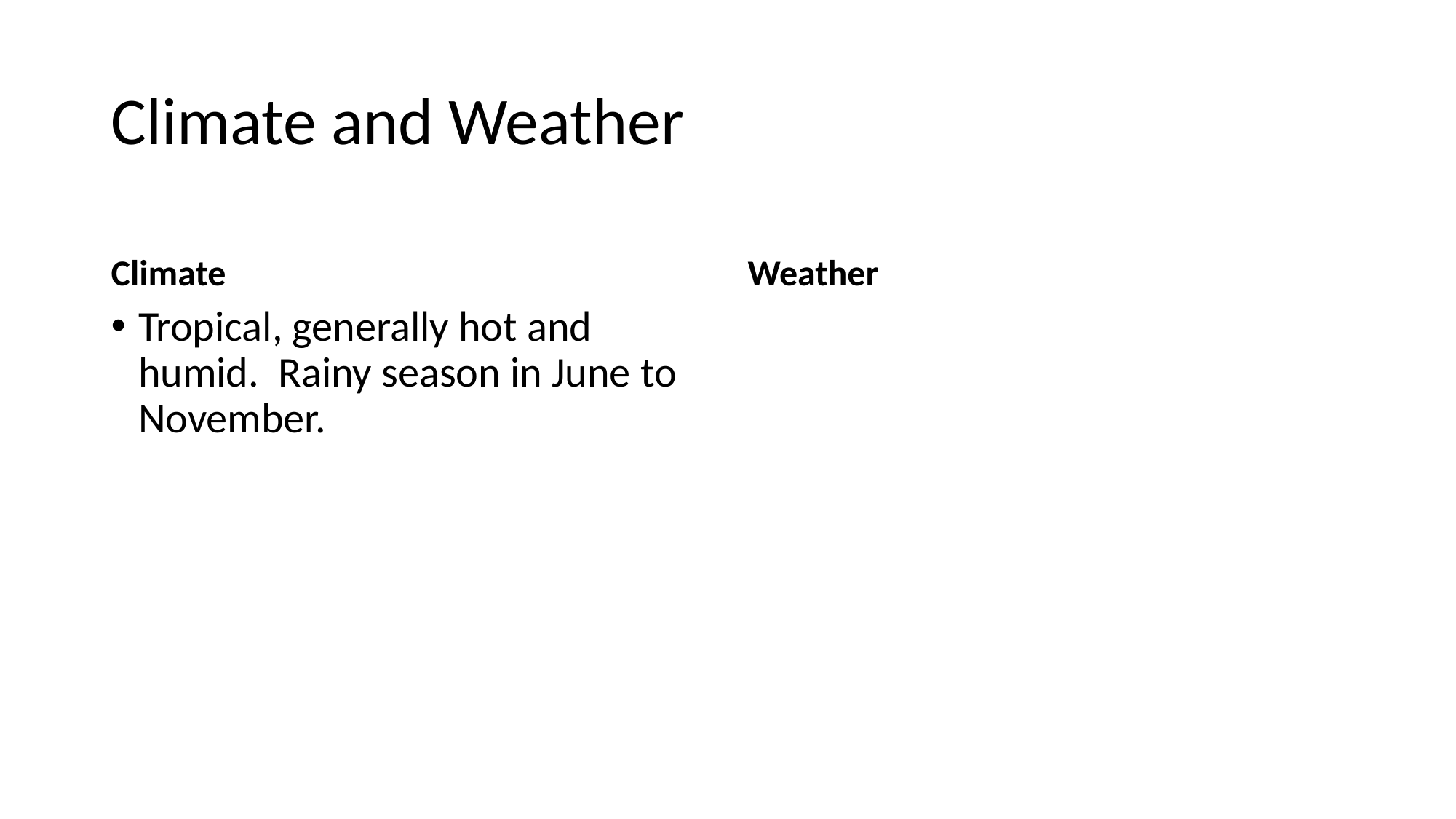

# Climate and Weather
Climate
Weather
Tropical, generally hot and humid.  Rainy season in June to November.